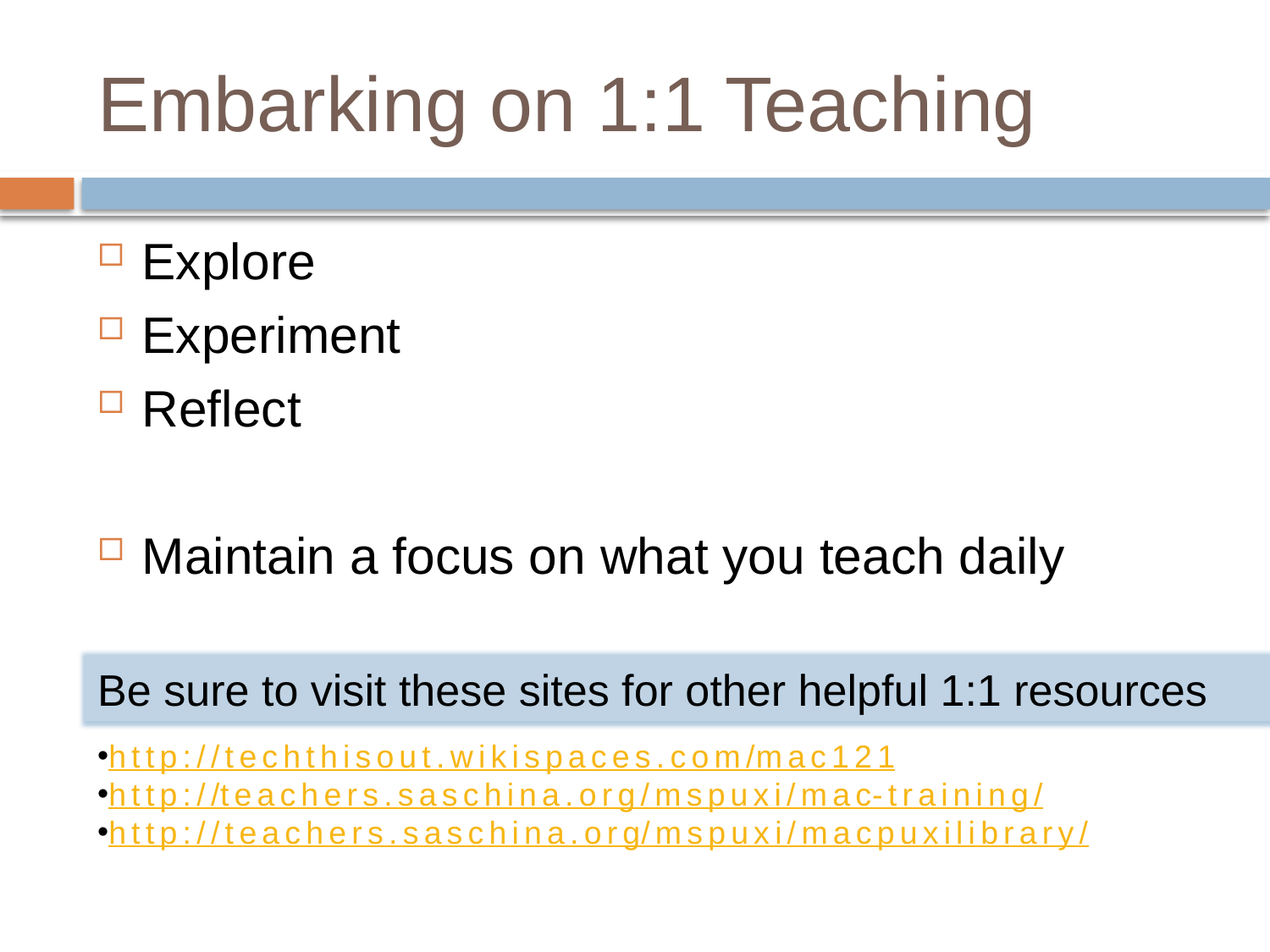

# Embarking on 1:1 Teaching
Explore
Experiment
Reflect

Maintain a focus on what you teach daily

Be sure to visit these sites for other helpful 1:1 resources
http://techthisout.wikispaces.com/mac121
http://teachers.saschina.org/mspuxi/mac-training/
http://teachers.saschina.org/mspuxi/macpuxilibrary/